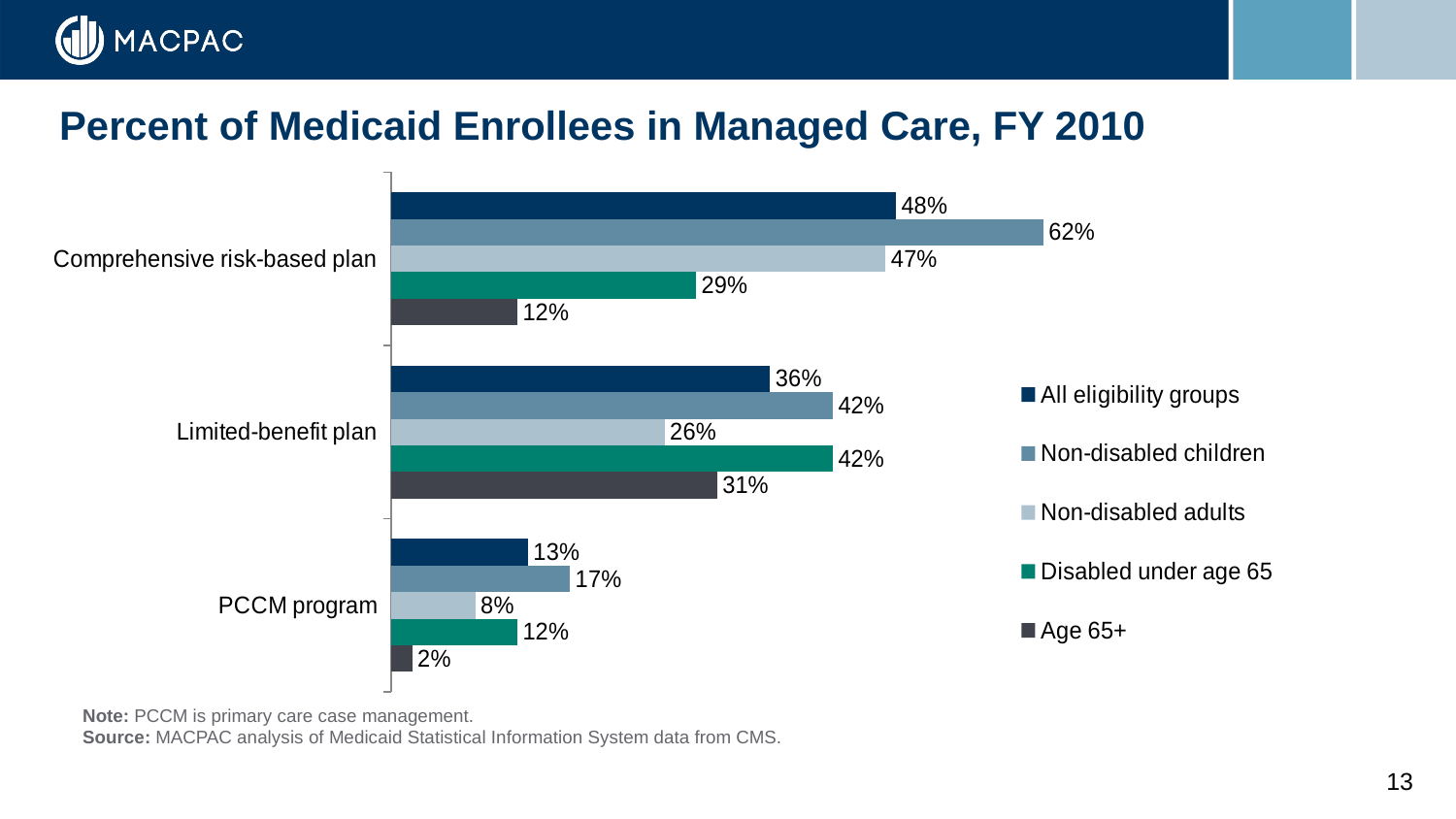

# Percent of Medicaid Enrollees in Managed Care, FY 2010

### Chart

| Category | Age 65+ | Disabled under age 65 | Non-disabled adults | Non-disabled children | All eligibility groups |
|---|---|---|---|---|---|
| PCCM program | 0.02 | 0.12 | 0.08 | 0.17 | 0.13 |
| Limited-benefit plan | 0.31 | 0.42 | 0.26 | 0.42 | 0.36 |
| Comprehensive risk-based plan | 0.12 | 0.29 | 0.47 | 0.62 | 0.48 |
Note: PCCM is primary care case management.
Source: MACPAC analysis of Medicaid Statistical Information System data from CMS.
13